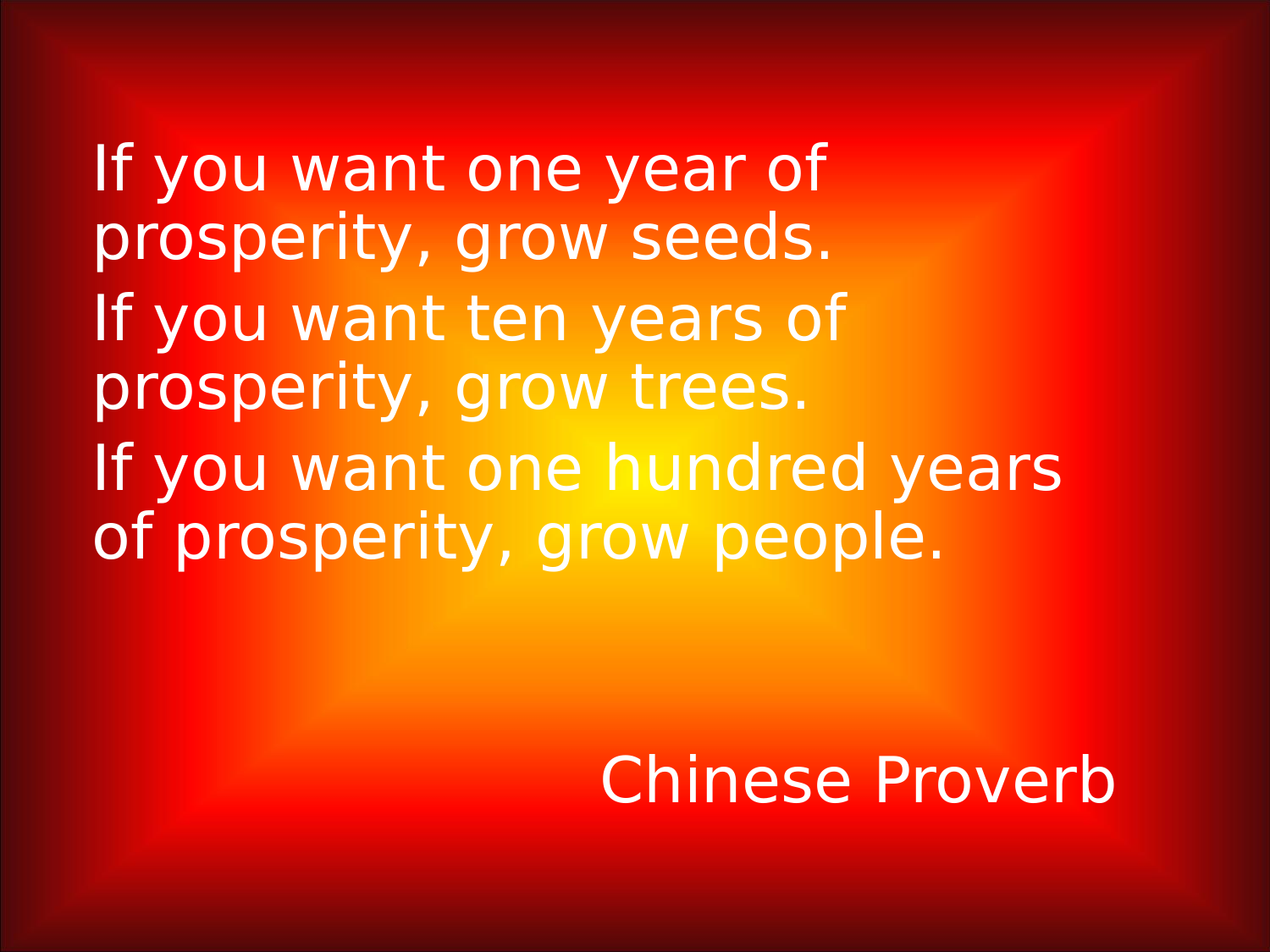

If you want one year of prosperity, grow seeds.
If you want ten years of prosperity, grow trees.
If you want one hundred years of prosperity, grow people.

				Chinese Proverb